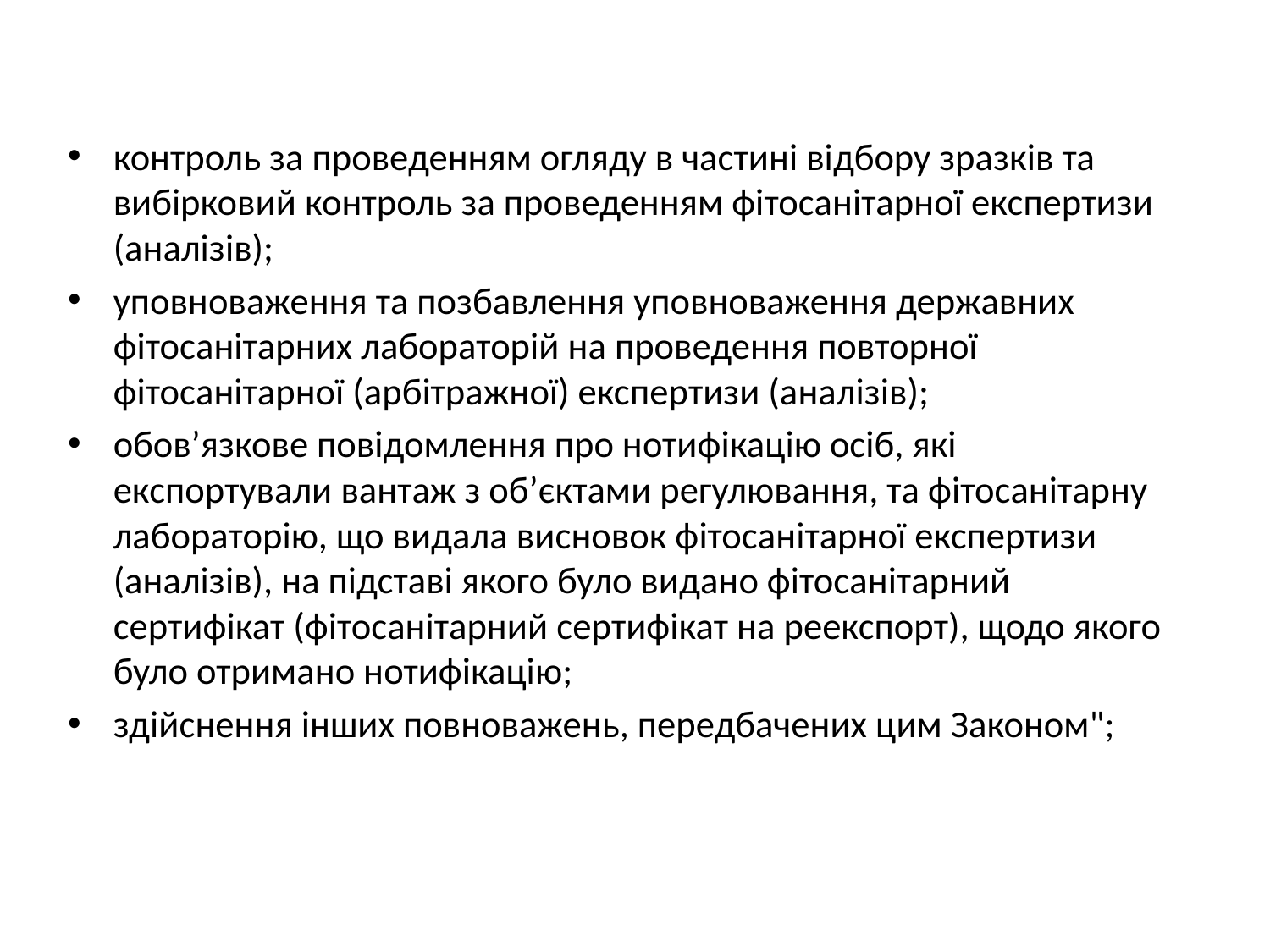

контроль за проведенням огляду в частині відбору зразків та вибірковий контроль за проведенням фітосанітарної експертизи (аналізів);
уповноваження та позбавлення уповноваження державних фітосанітарних лабораторій на проведення повторної фітосанітарної (арбітражної) експертизи (аналізів);
обов’язкове повідомлення про нотифікацію осіб, які експортували вантаж з об’єктами регулювання, та фітосанітарну лабораторію, що видала висновок фітосанітарної експертизи (аналізів), на підставі якого було видано фітосанітарний сертифікат (фітосанітарний сертифікат на реекспорт), щодо якого було отримано нотифікацію;
здійснення інших повноважень, передбачених цим Законом";